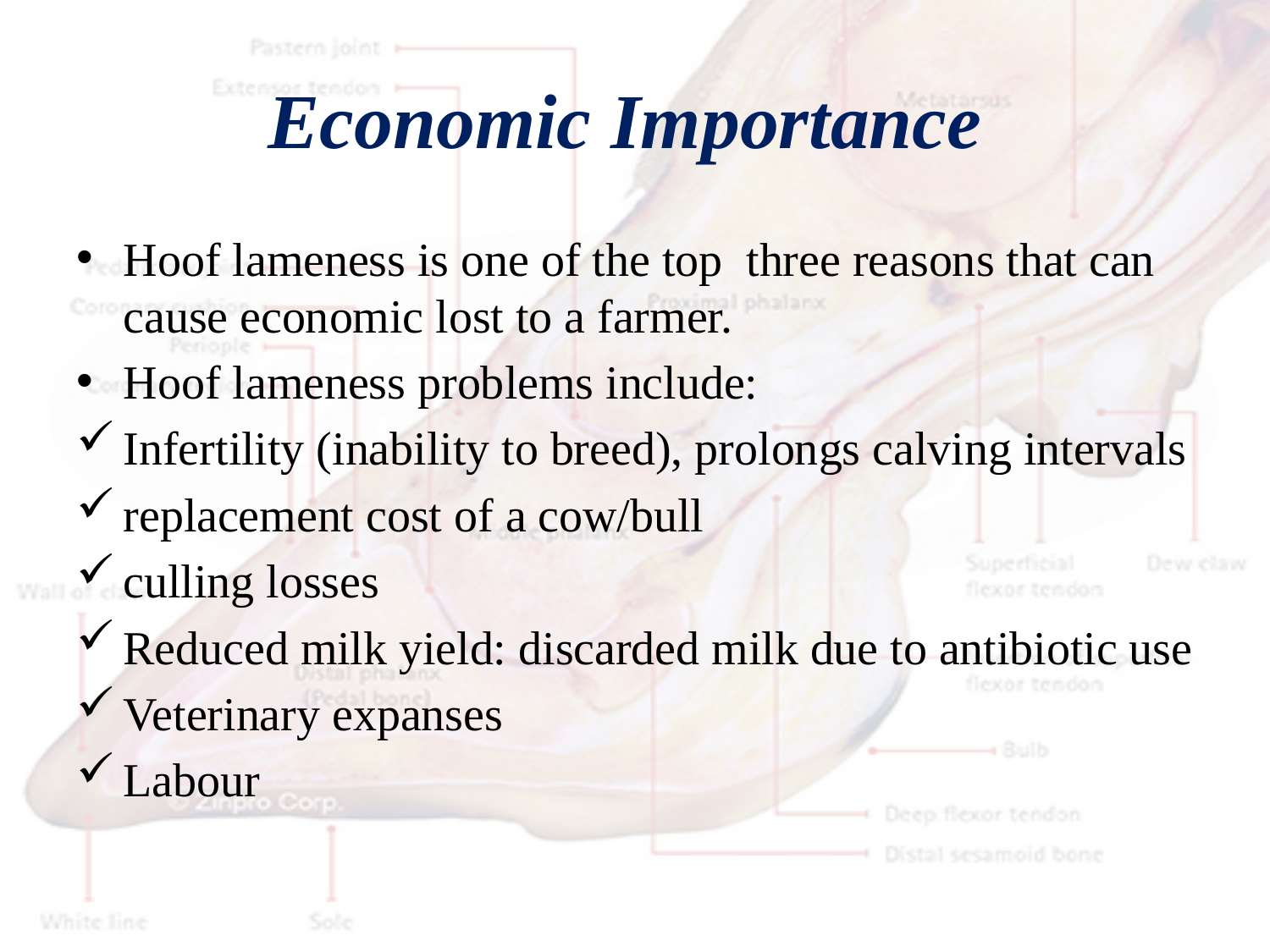

# Economic Importance
Hoof lameness is one of the top  three reasons that can cause economic lost to a farmer.
Hoof lameness problems include:
Infertility (inability to breed), prolongs calving intervals
replacement cost of a cow/bull
culling losses
Reduced milk yield: discarded milk due to antibiotic use
Veterinary expanses
Labour